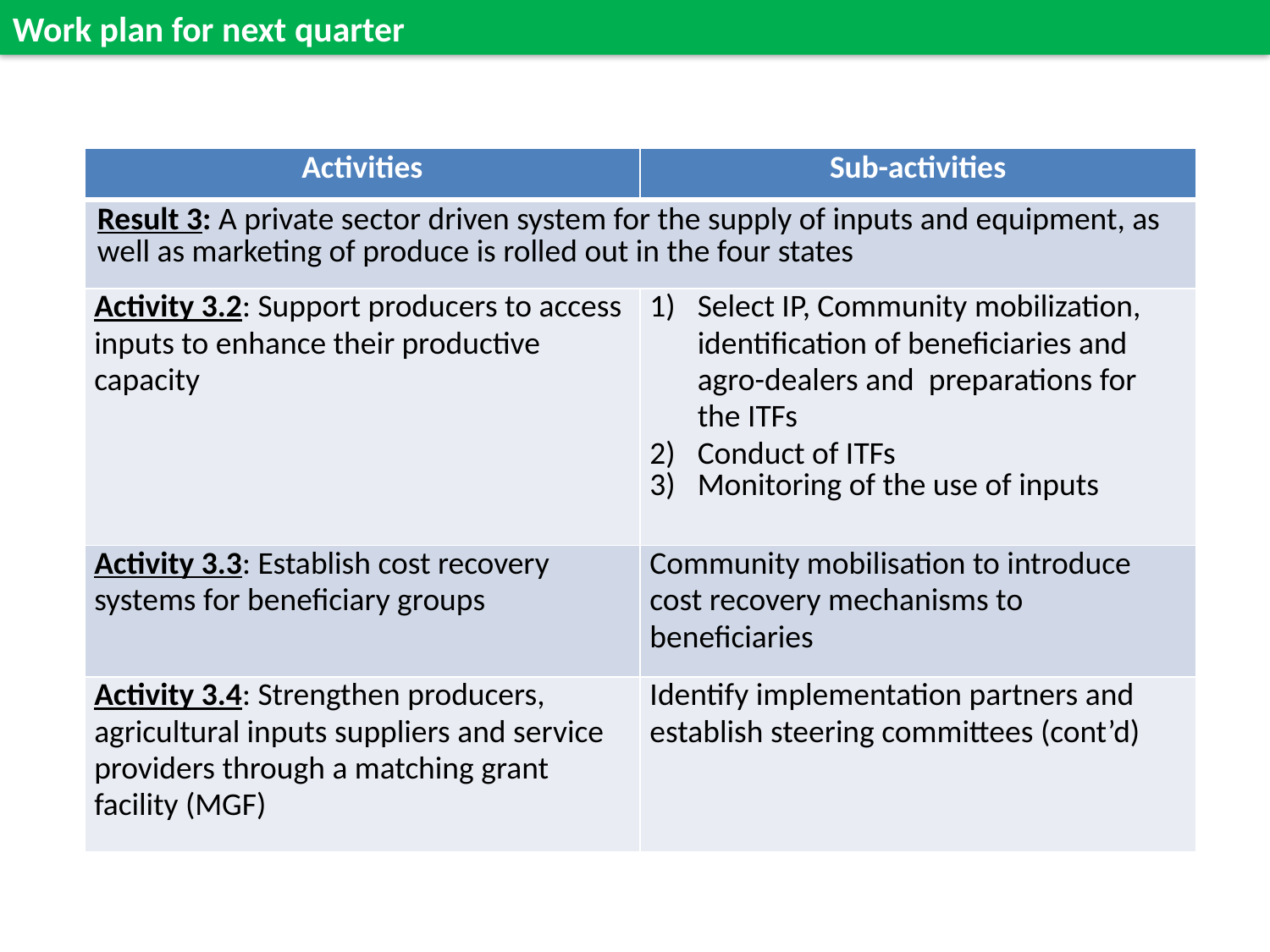

Work plan for next quarter
| Activities | Sub-activities |
| --- | --- |
| Result 3: A private sector driven system for the supply of inputs and equipment, as well as marketing of produce is rolled out in the four states |  |
| Activity 3.2: Support producers to access inputs to enhance their productive capacity | Select IP, Community mobilization, identification of beneficiaries and agro-dealers and preparations for the ITFs Conduct of ITFs Monitoring of the use of inputs |
| Activity 3.3: Establish cost recovery systems for beneficiary groups | Community mobilisation to introduce cost recovery mechanisms to beneficiaries |
| Activity 3.4: Strengthen producers, agricultural inputs suppliers and service providers through a matching grant facility (MGF) | Identify implementation partners and establish steering committees (cont’d) |